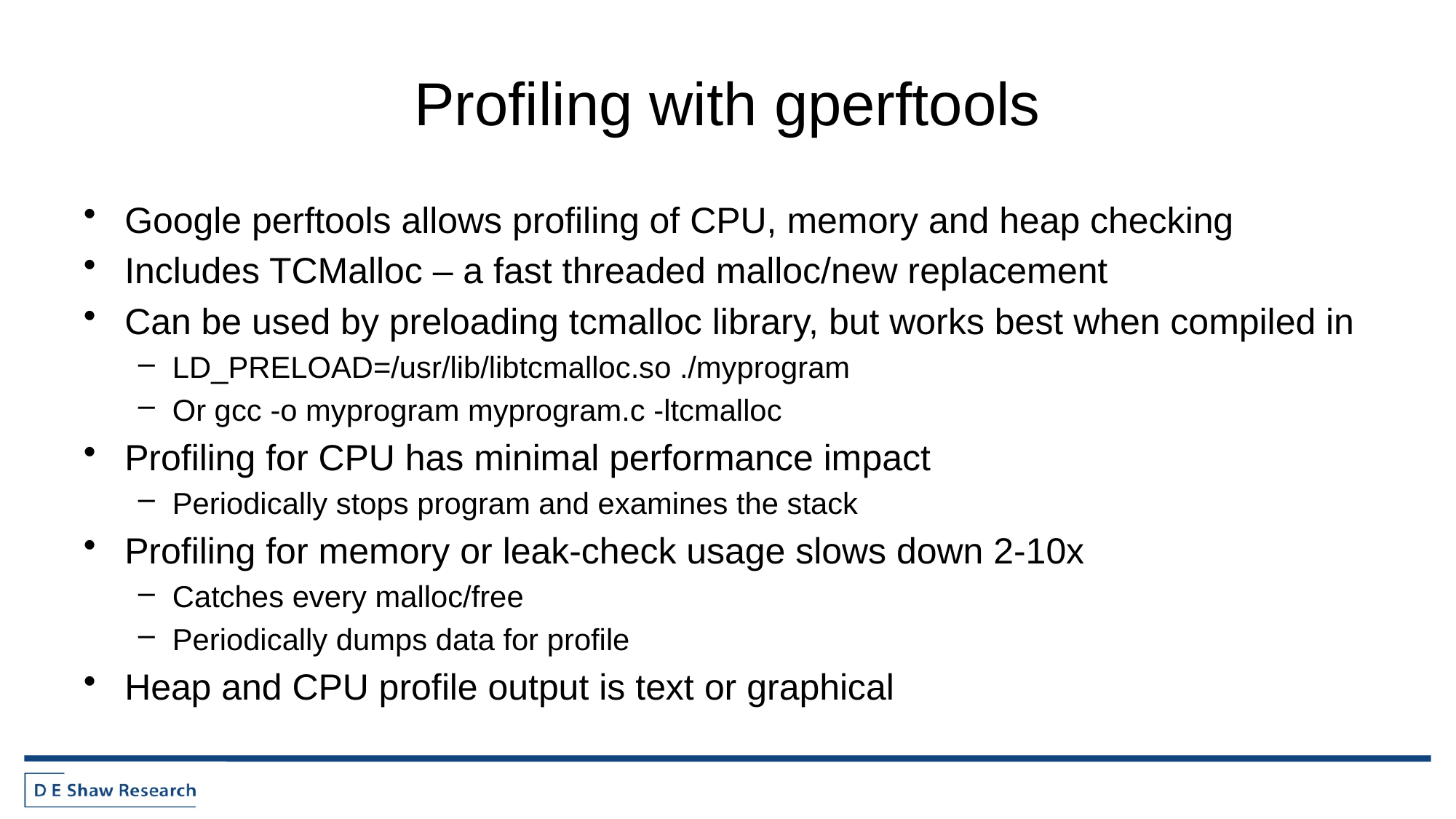

# Profiling with gperftools
Google perftools allows profiling of CPU, memory and heap checking
Includes TCMalloc – a fast threaded malloc/new replacement
Can be used by preloading tcmalloc library, but works best when compiled in
LD_PRELOAD=/usr/lib/libtcmalloc.so ./myprogram
Or gcc -o myprogram myprogram.c -ltcmalloc
Profiling for CPU has minimal performance impact
Periodically stops program and examines the stack
Profiling for memory or leak-check usage slows down 2-10x
Catches every malloc/free
Periodically dumps data for profile
Heap and CPU profile output is text or graphical